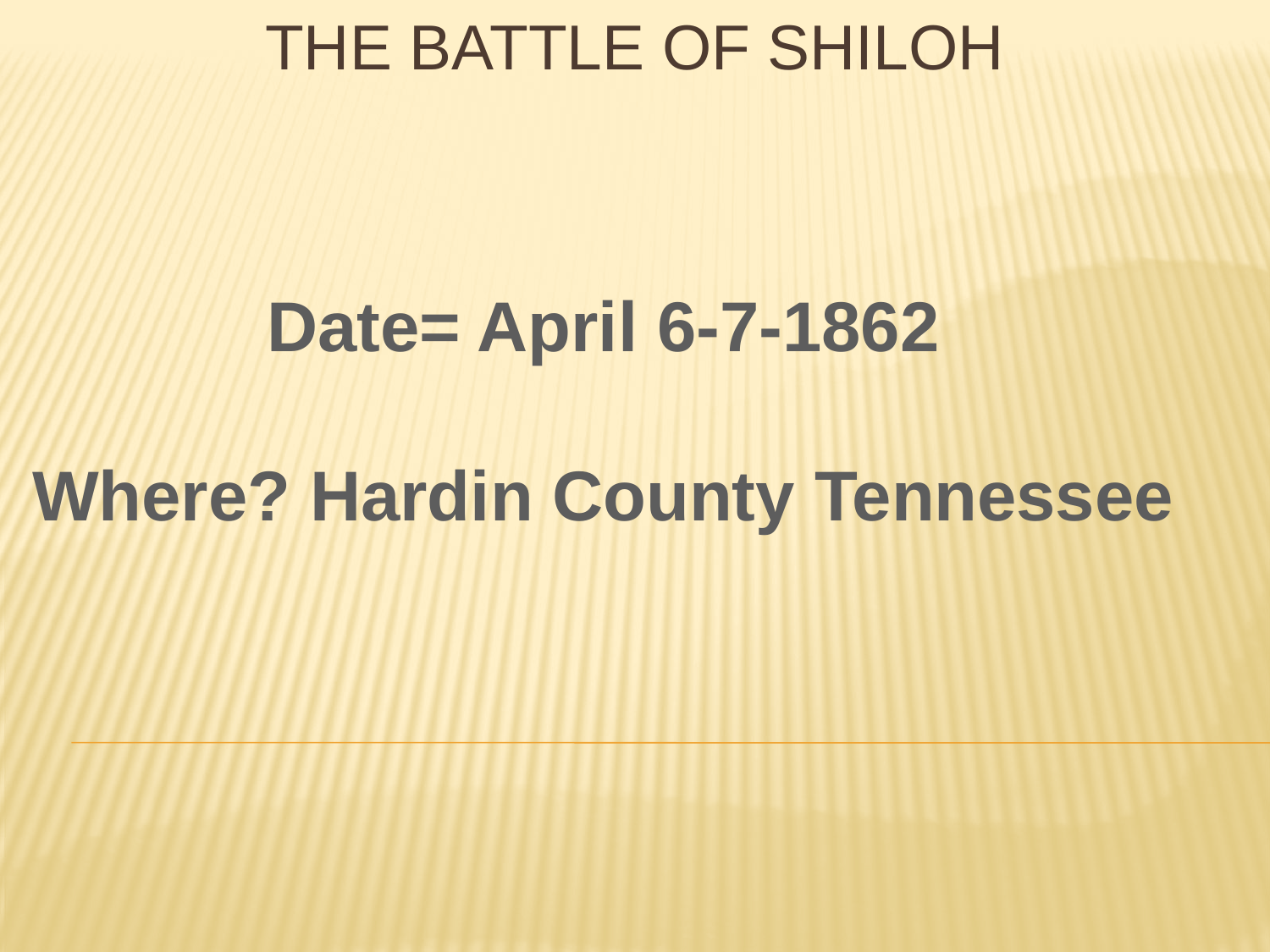

# The Battle of Shiloh
Date= April 6-7-1862

Where? Hardin County Tennessee